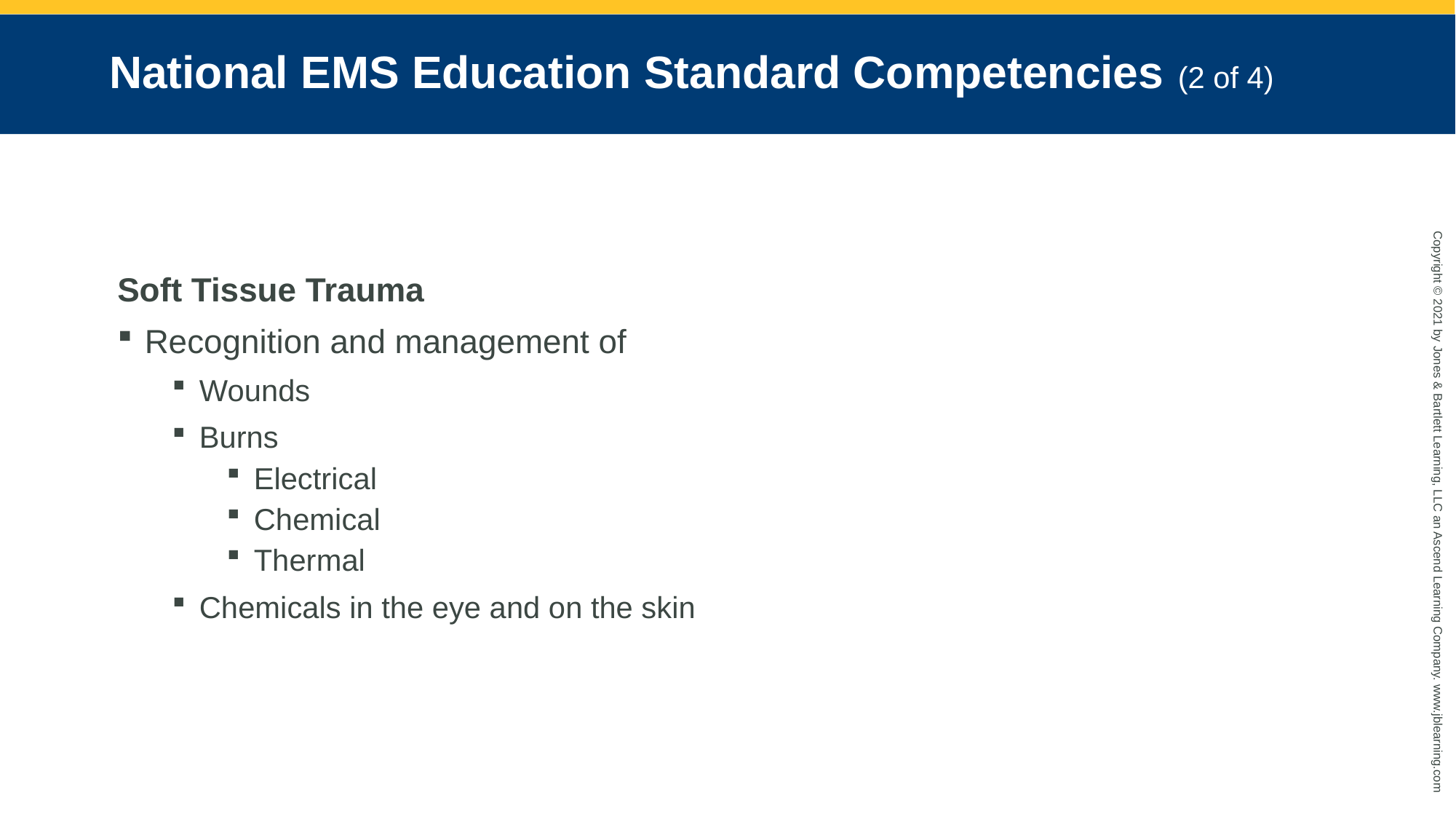

# National EMS Education Standard Competencies (2 of 4)
Soft Tissue Trauma
Recognition and management of
Wounds
Burns
Electrical
Chemical
Thermal
Chemicals in the eye and on the skin